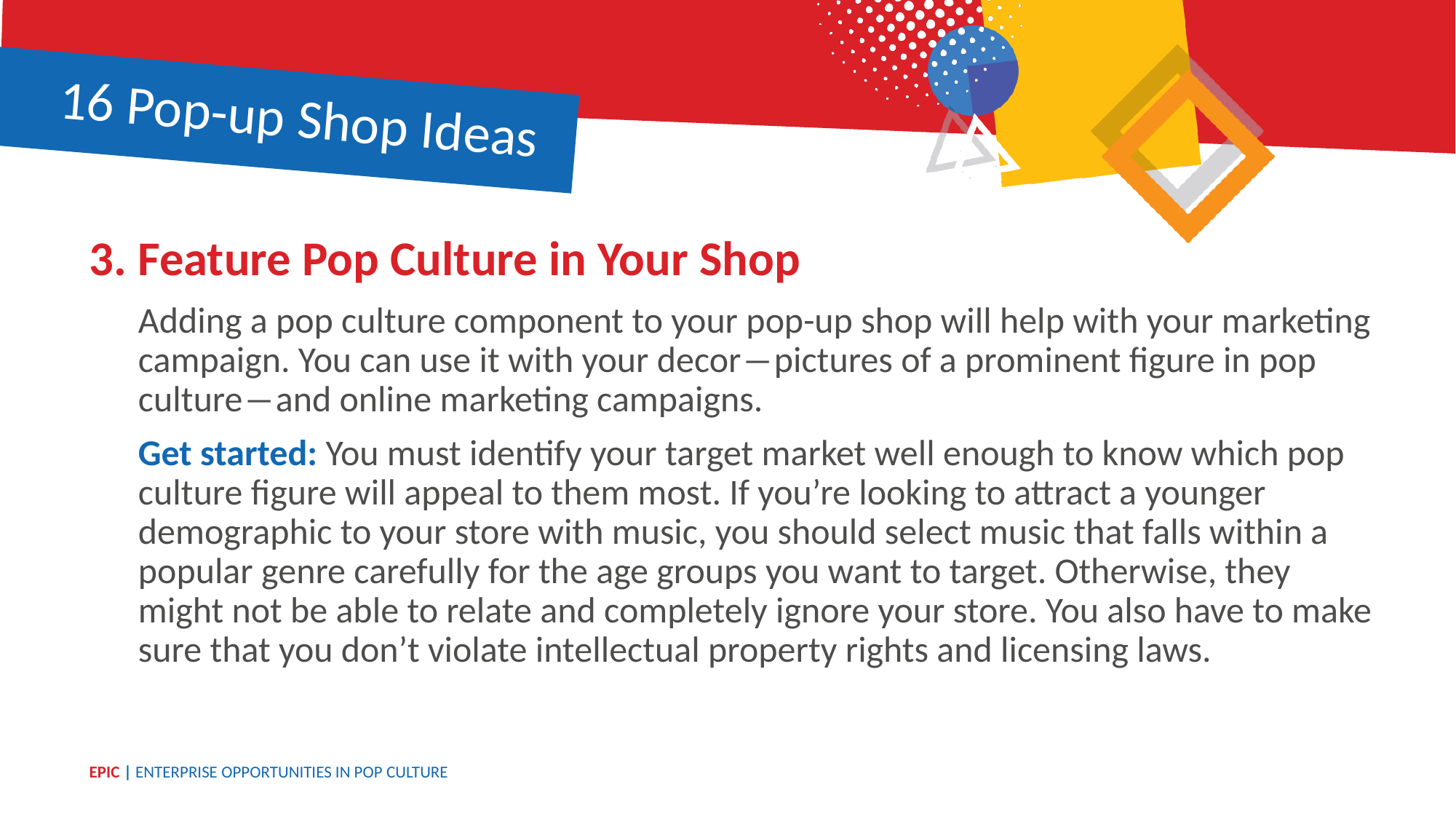

16 Pop-up Shop Ideas

3. Feature Pop Culture in Your Shop
Adding a pop culture component to your pop-up shop will help with your marketing campaign. You can use it with your decor―pictures of a prominent figure in pop culture―and online marketing campaigns.
Get started: You must identify your target market well enough to know which pop culture figure will appeal to them most. If you’re looking to attract a younger demographic to your store with music, you should select music that falls within a popular genre carefully for the age groups you want to target. Otherwise, they might not be able to relate and completely ignore your store. You also have to make sure that you don’t violate intellectual property rights and licensing laws.